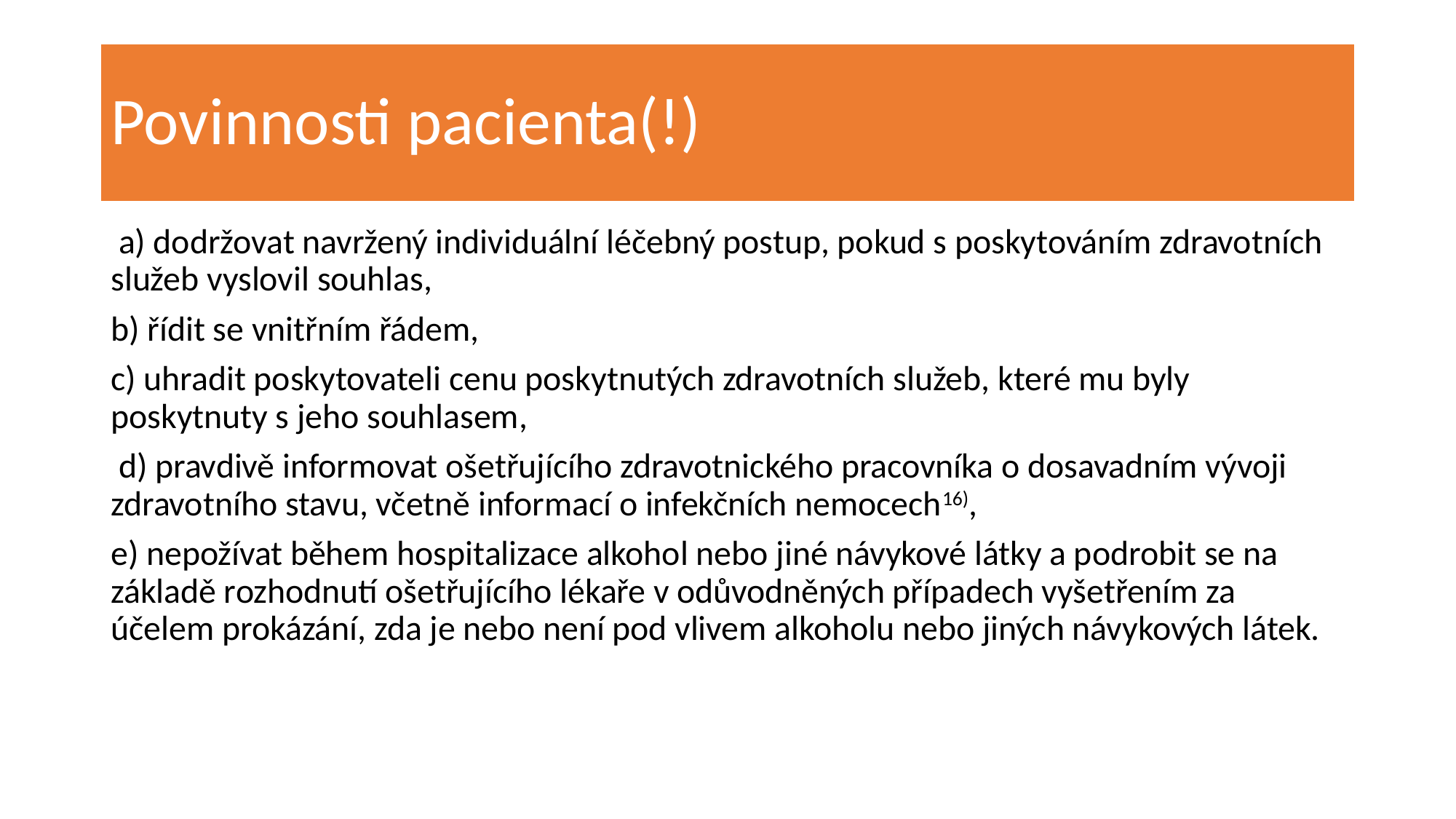

# Povinnosti pacienta(!)
 a) dodržovat navržený individuální léčebný postup, pokud s poskytováním zdravotních služeb vyslovil souhlas,
b) řídit se vnitřním řádem,
c) uhradit poskytovateli cenu poskytnutých zdravotních služeb, které mu byly poskytnuty s jeho souhlasem,
 d) pravdivě informovat ošetřujícího zdravotnického pracovníka o dosavadním vývoji zdravotního stavu, včetně informací o infekčních nemocech16),
e) nepožívat během hospitalizace alkohol nebo jiné návykové látky a podrobit se na základě rozhodnutí ošetřujícího lékaře v odůvodněných případech vyšetřením za účelem prokázání, zda je nebo není pod vlivem alkoholu nebo jiných návykových látek.